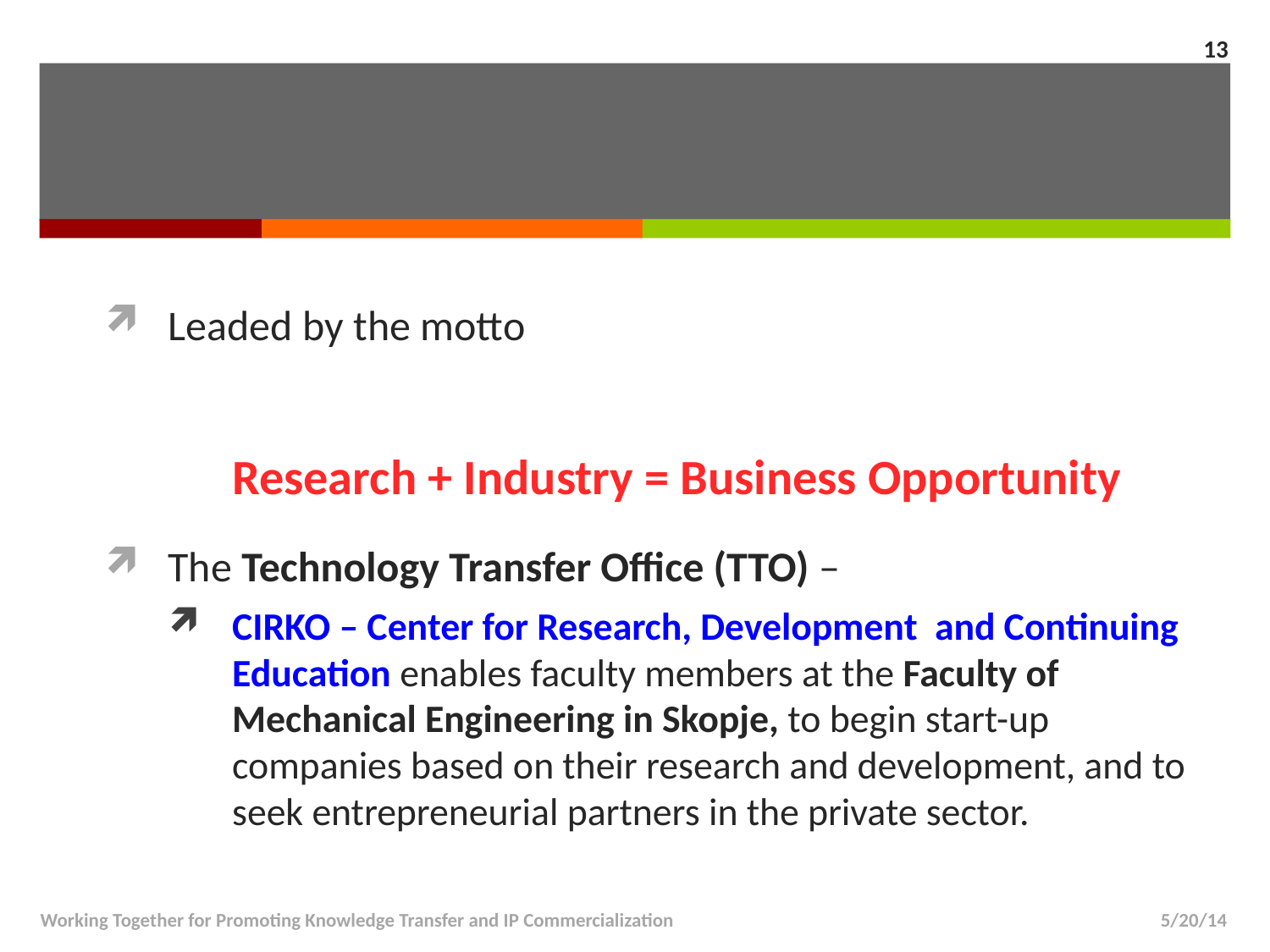

13
#
Leaded by the motto

Research + Industry = Business Opportunity
The Technology Transfer Office (TTO) –
CIRKO – Center for Research, Development  and Continuing Education enables faculty members at the Faculty of Mechanical Engineering in Skopje, to begin start-up companies based on their research and development, and to seek entrepreneurial partners in the private sector.
Working Together for Promoting Knowledge Transfer and IP Commercialization
5/20/14